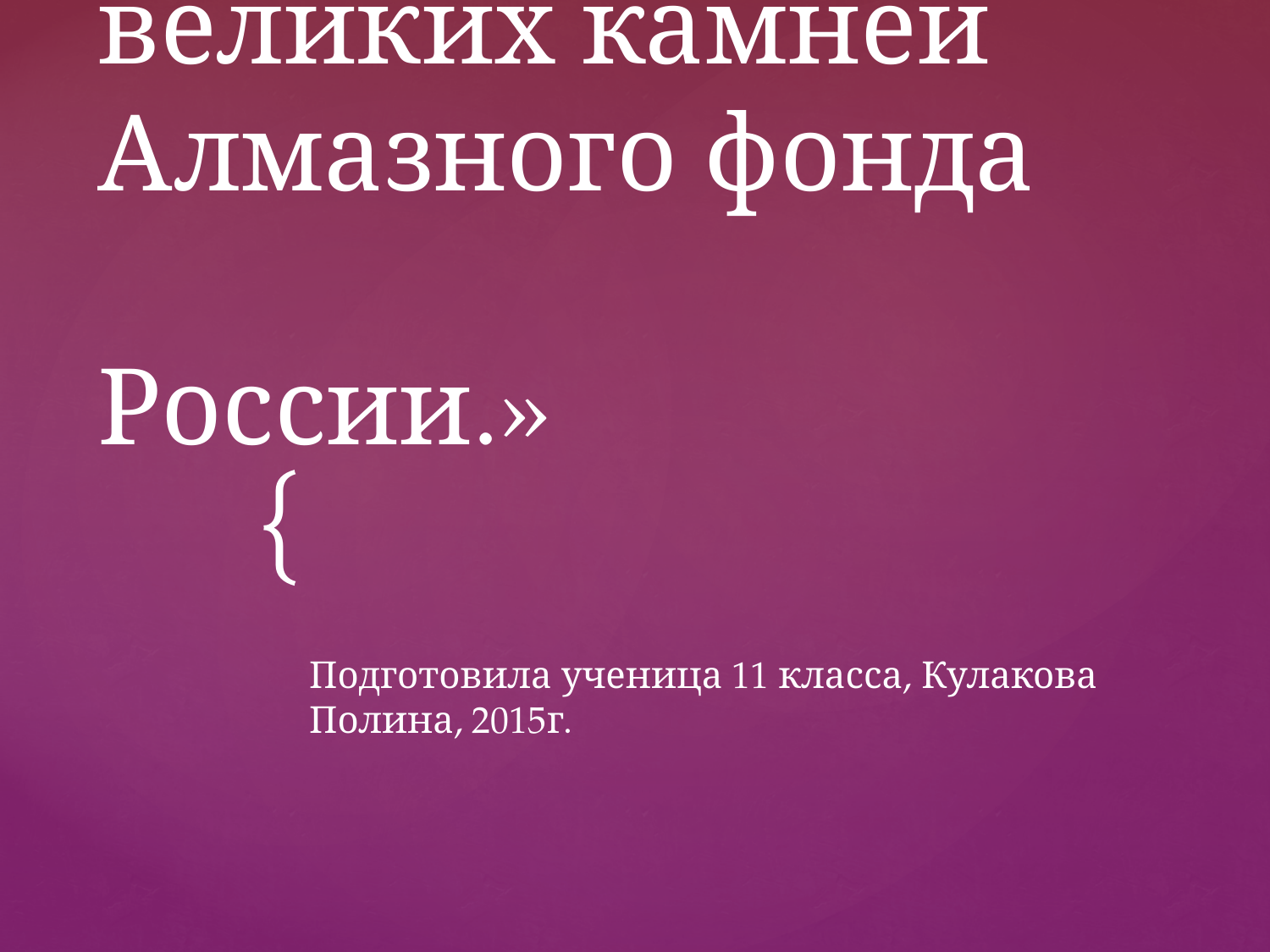

# «История семи великих камней Алмазного фонда                              России.»
Подготовила ученица 11 класса, Кулакова Полина, 2015г.